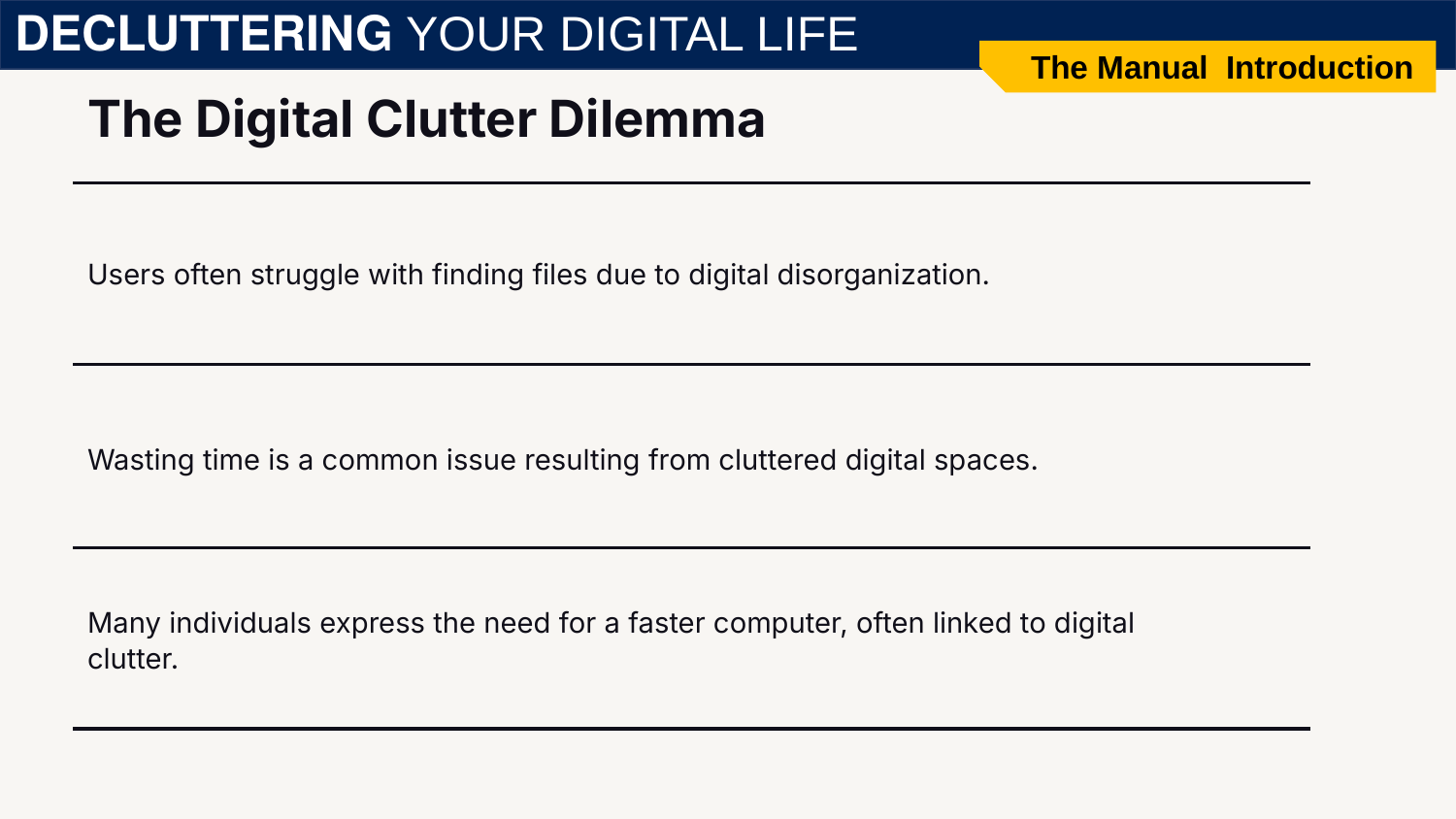

DECLUTTERING YOUR DIGITAL LIFE
The Manual  Introduction

# The Digital Clutter Dilemma
Users often struggle with finding files due to digital disorganization.
Wasting time is a common issue resulting from cluttered digital spaces.
Many individuals express the need for a faster computer, often linked to digital clutter.